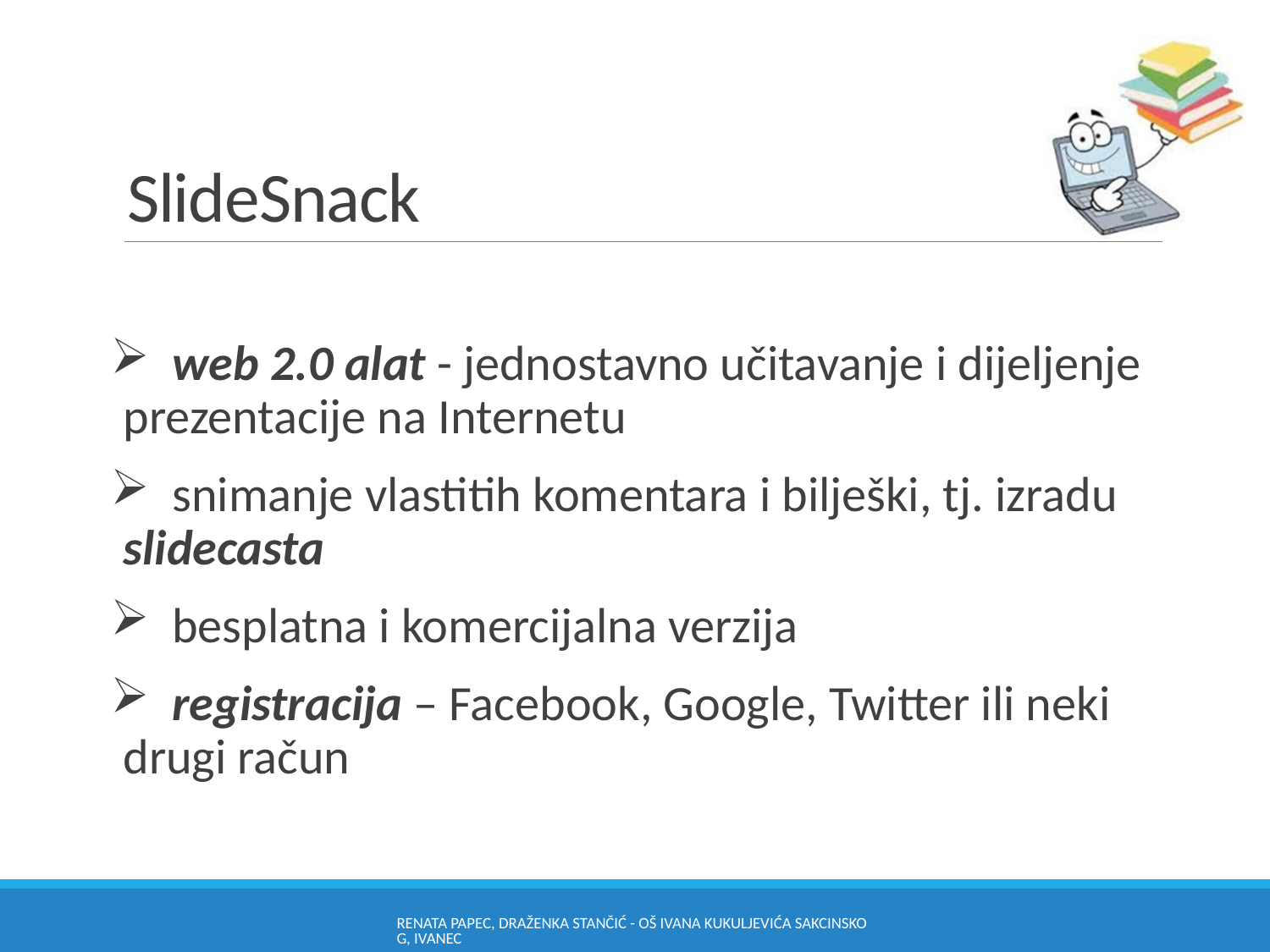

# SlideSnack
  web 2.0 alat - jednostavno učitavanje i dijeljenje prezentacije na Internetu
  snimanje vlastitih komentara i bilješki, tj. izradu slidecasta
  besplatna i komercijalna verzija
  registracija – Facebook, Google, Twitter ili neki drugi račun
Renata Papec, Draženka Stančić - OŠ Ivana Kukuljevića Sakcinskog, Ivanec